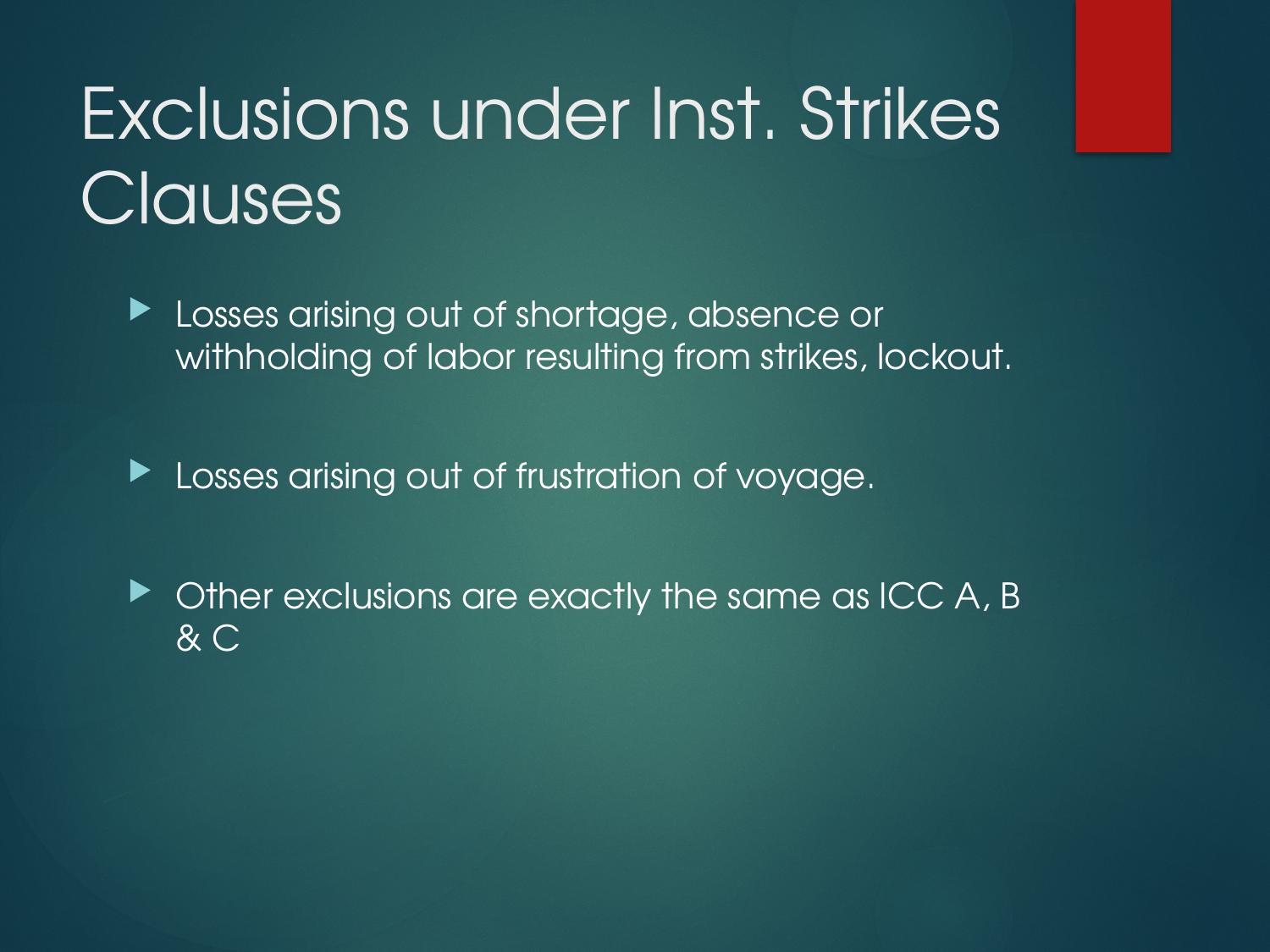

# Exclusions under Inst. Strikes Clauses
Losses arising out of shortage, absence or withholding of labor resulting from strikes, lockout.

Losses arising out of frustration of voyage.

Other exclusions are exactly the same as ICC A, B & C